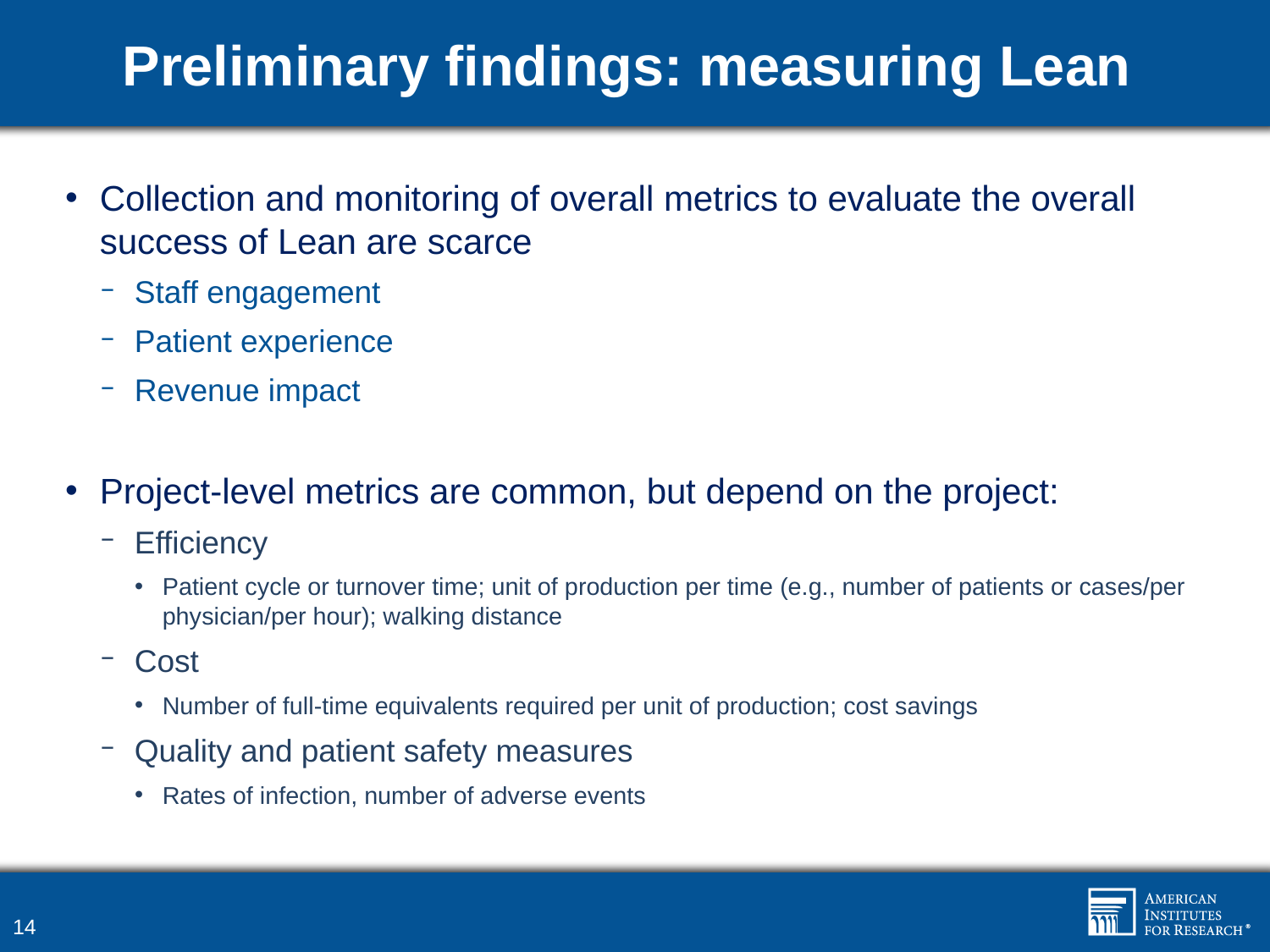

# Preliminary findings: measuring Lean
Collection and monitoring of overall metrics to evaluate the overall success of Lean are scarce
Staff engagement
Patient experience
Revenue impact

Project-level metrics are common, but depend on the project:
Efficiency
Patient cycle or turnover time; unit of production per time (e.g., number of patients or cases/per physician/per hour); walking distance
Cost
Number of full-time equivalents required per unit of production; cost savings
Quality and patient safety measures
Rates of infection, number of adverse events
14